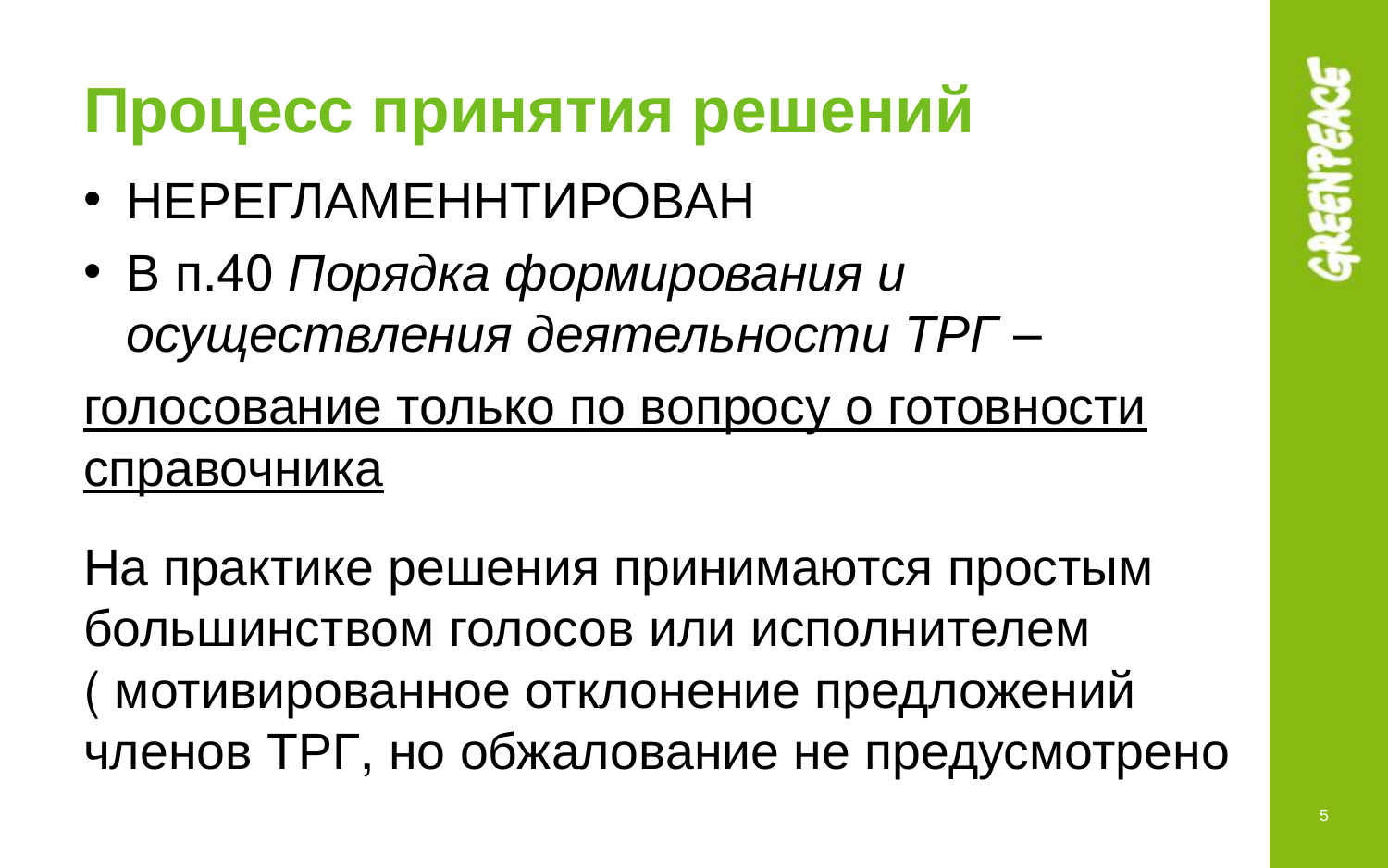

# Процесс принятия решений
НЕРЕГЛАМЕННТИРОВАН
В п.40 Порядка формирования и осуществления деятельности ТРГ –
голосование только по вопросу о готовности справочника

На практике решения принимаются простым большинством голосов или исполнителем ( мотивированное отклонение предложений членов ТРГ, но обжалование не предусмотрено